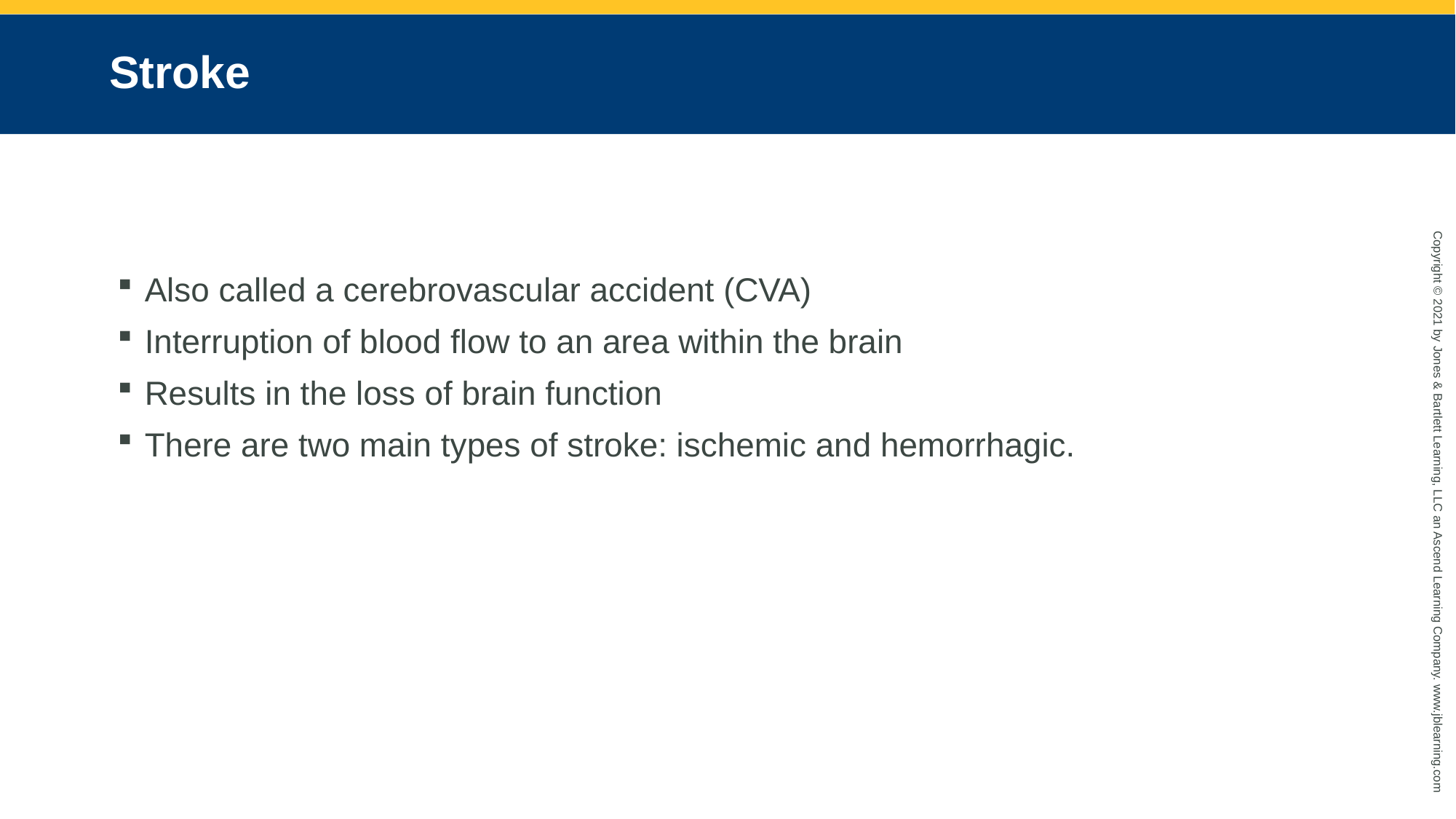

# Stroke
Also called a cerebrovascular accident (CVA)
Interruption of blood flow to an area within the brain
Results in the loss of brain function
There are two main types of stroke: ischemic and hemorrhagic.